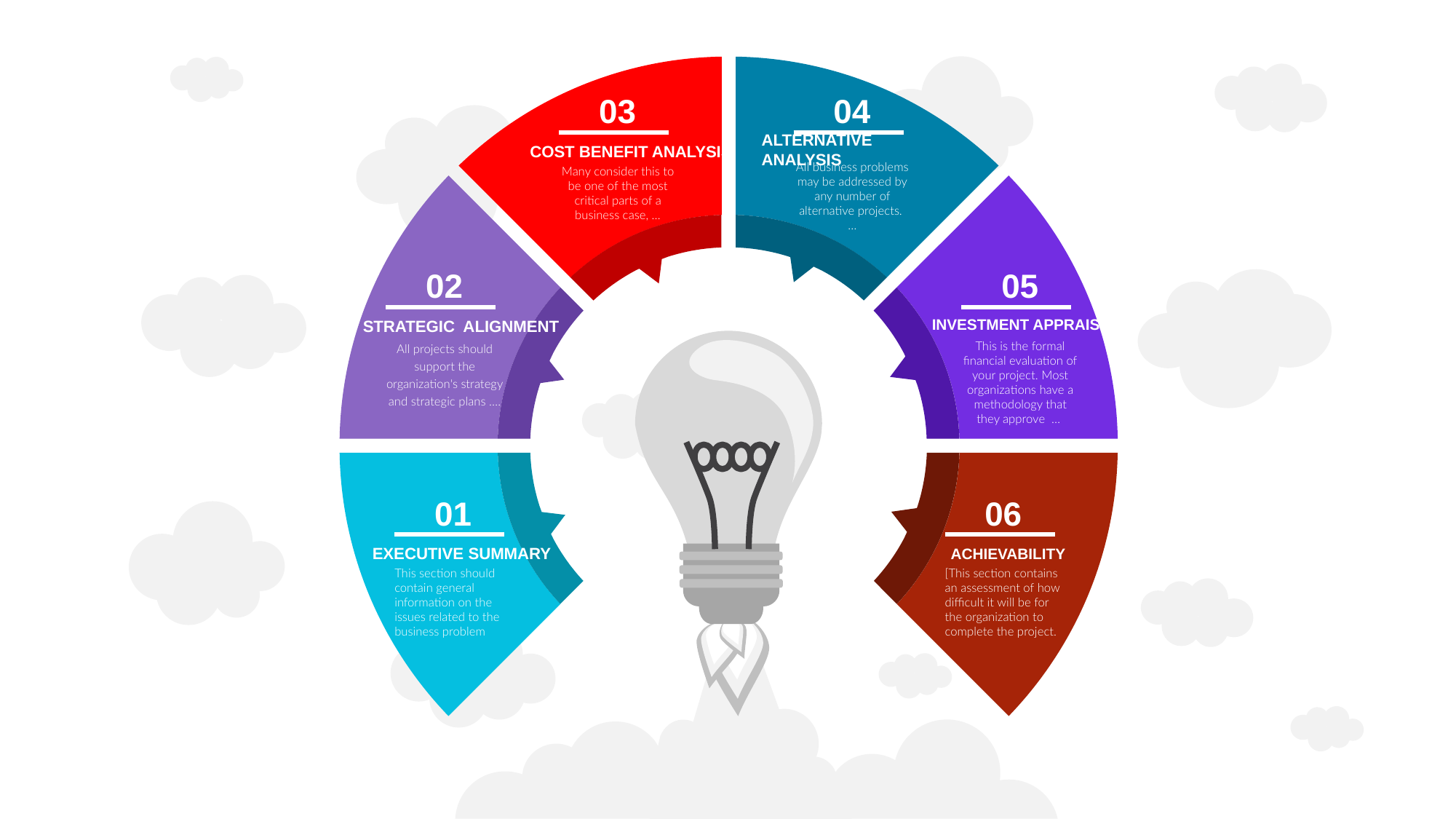

03
04
ALTERNATIVE ANALYSIS
 COST BENEFIT ANALYSIS
All business problems may be addressed by any number of alternative projects.  …
Many consider this to be one of the most critical parts of a business case, …
02
05
INVESTMENT APPRAISAL
STRATEGIC  ALIGNMENT

All projects should support the organization's strategy and strategic plans ….
This is the formal financial evaluation of your project. Most organizations have a methodology that they approve  …
01
06
EXECUTIVE SUMMARY
ACHIEVABILITY
This section should contain general information on the issues related to the business problem
[This section contains an assessment of how difficult it will be for the organization to complete the project.